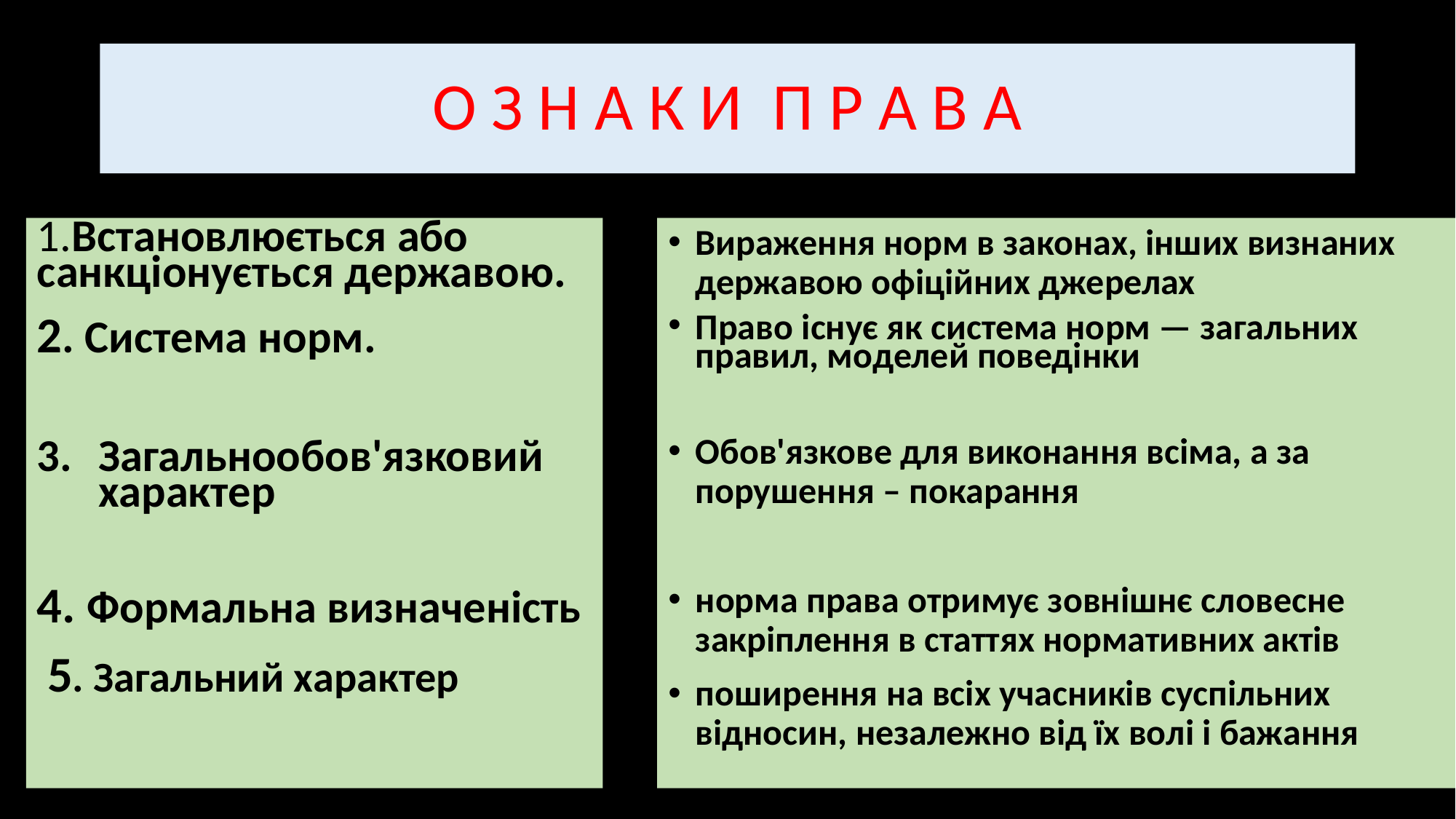

# О З Н А К И  П Р А В А
1.Встановлюється або    санкціонується державою.
2. Система норм.

Загальнообов'язковий характер

4. Формальна визначеність
 5. Загальний характер

Вираження норм в законах, інших визнаних державою офіційних джерелах
Право існує як система норм — загальних правил, моделей поведінки

Обов'язкове для виконання всіма, а за порушення – покарання

норма права отримує зовнішнє словесне закріплення в статтях нормативних актів
поширення на всіх учасників суспільних відносин, незалежно від їх волі і бажання